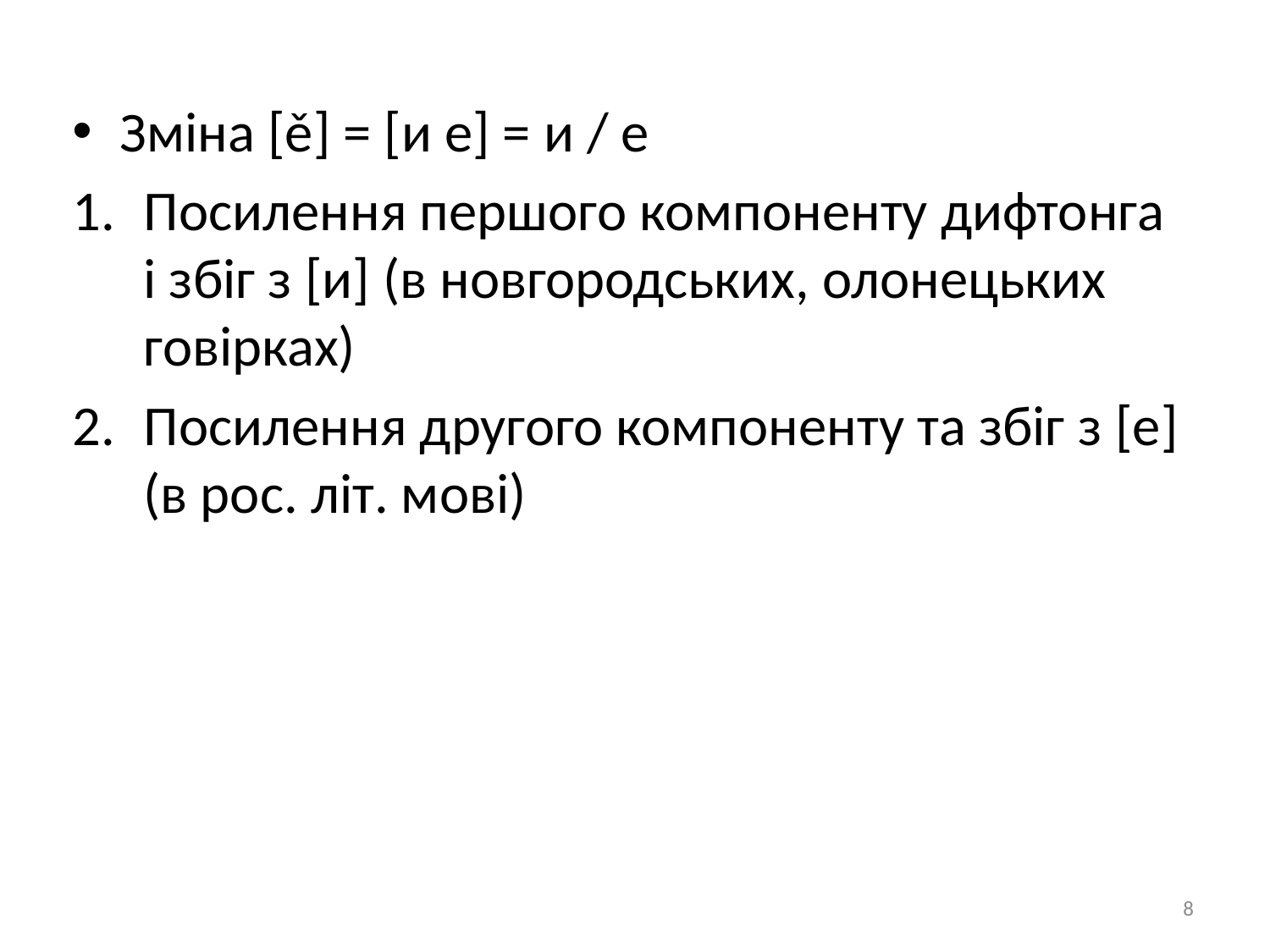

Зміна [ě] = [и е] = и / е
Посилення першого компоненту дифтонга і збіг з [и] (в новгородських, олонецьких говірках)
Посилення другого компоненту та збіг з [е] (в рос. літ. мові)
8